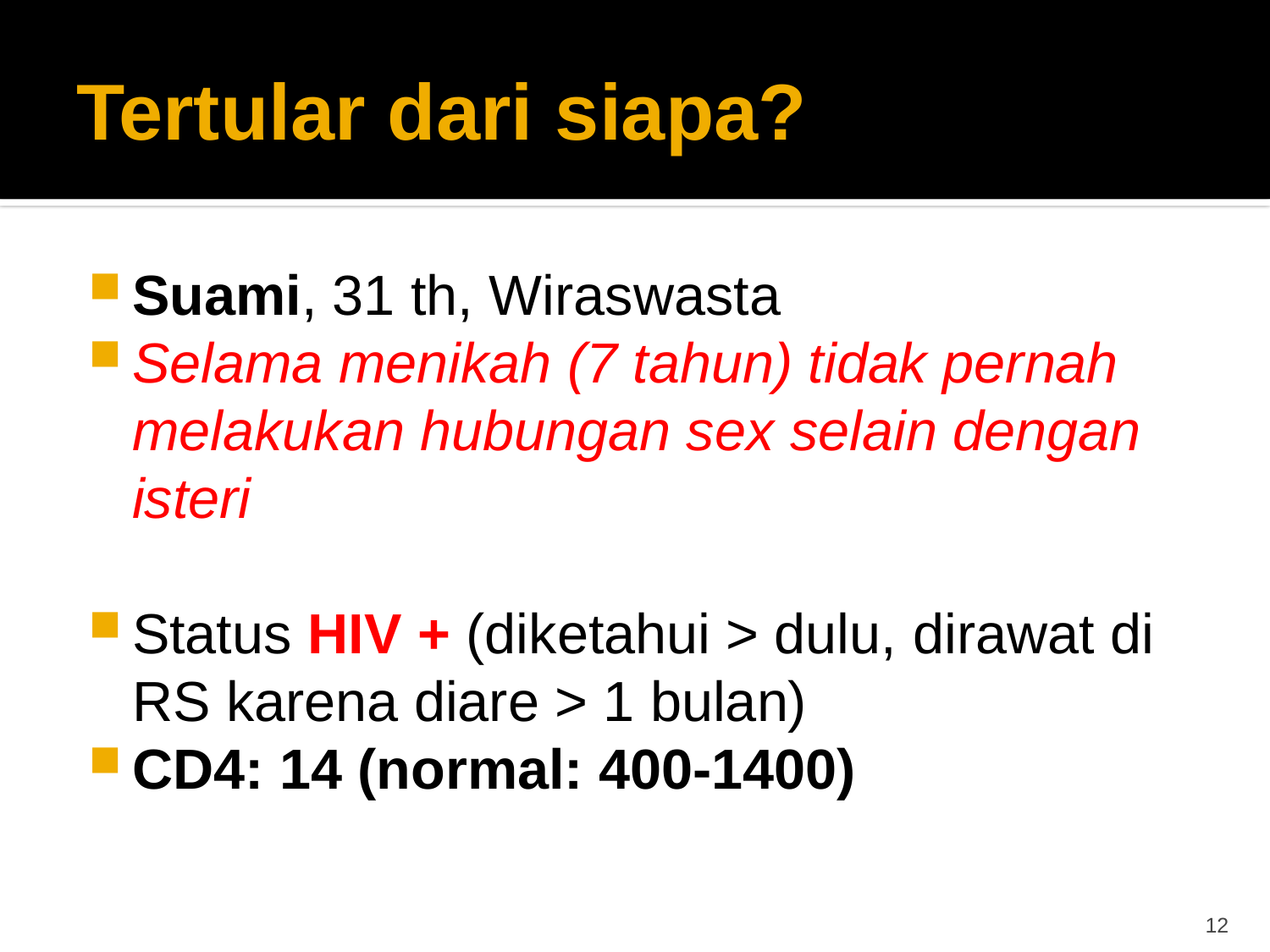

# Tertular dari siapa?
Suami, 31 th, Wiraswasta
Selama menikah (7 tahun) tidak pernah melakukan hubungan sex selain dengan isteri

Status HIV + (diketahui > dulu, dirawat di RS karena diare > 1 bulan)
CD4: 14 (normal: 400-1400)
12